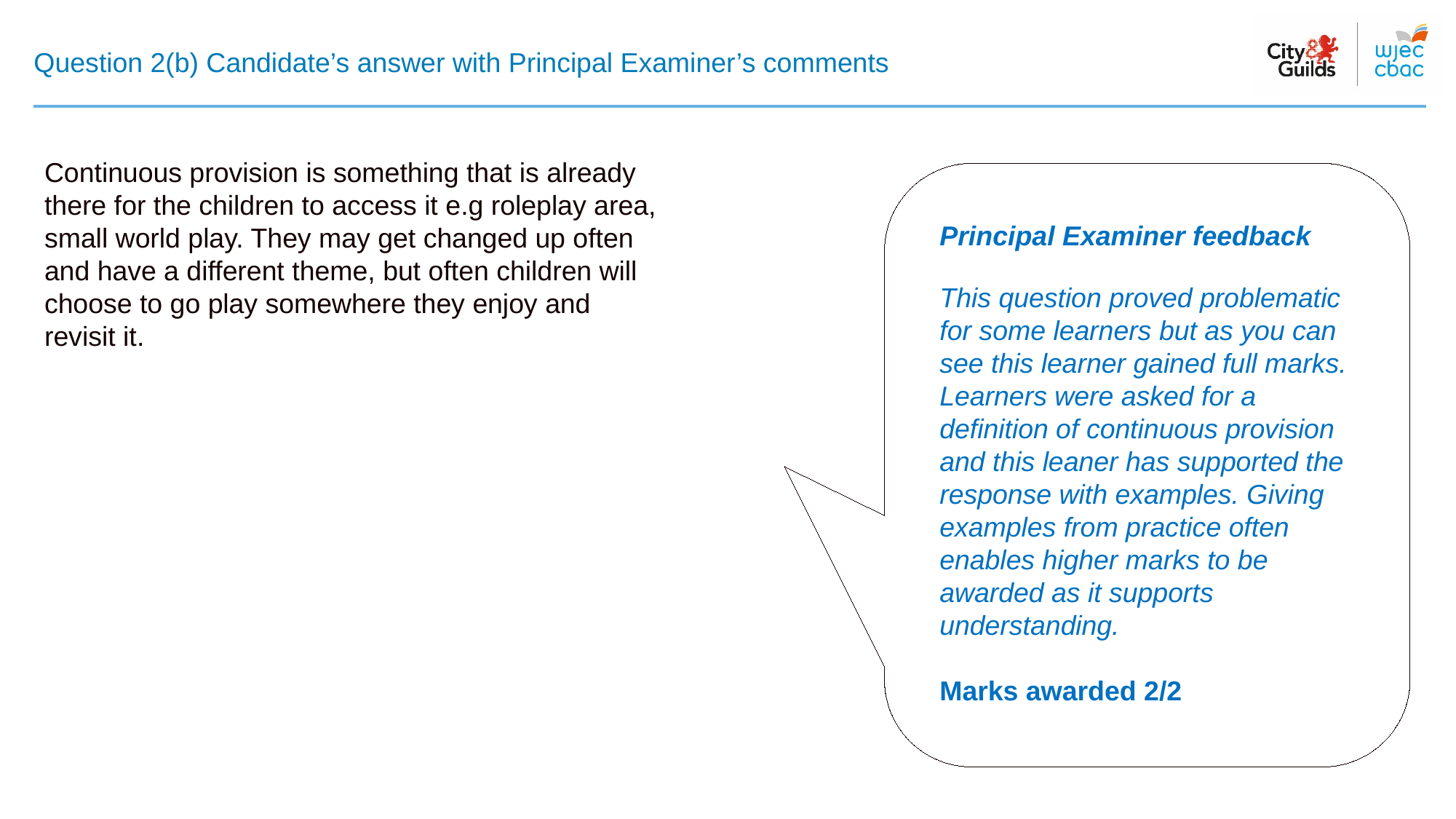

# Question 2(b) Candidate’s answer with Principal Examiner’s comments
Continuous provision is something that is already there for the children to access it e.g roleplay area, small world play. They may get changed up often and have a different theme, but often children will choose to go play somewhere they enjoy and revisit it.

Principal Examiner feedback

This question proved problematic for some learners but as you can see this learner gained full marks.
Learners were asked for a definition of continuous provision and this leaner has supported the response with examples. Giving examples from practice often enables higher marks to be awarded as it supports understanding.

Marks awarded 2/2